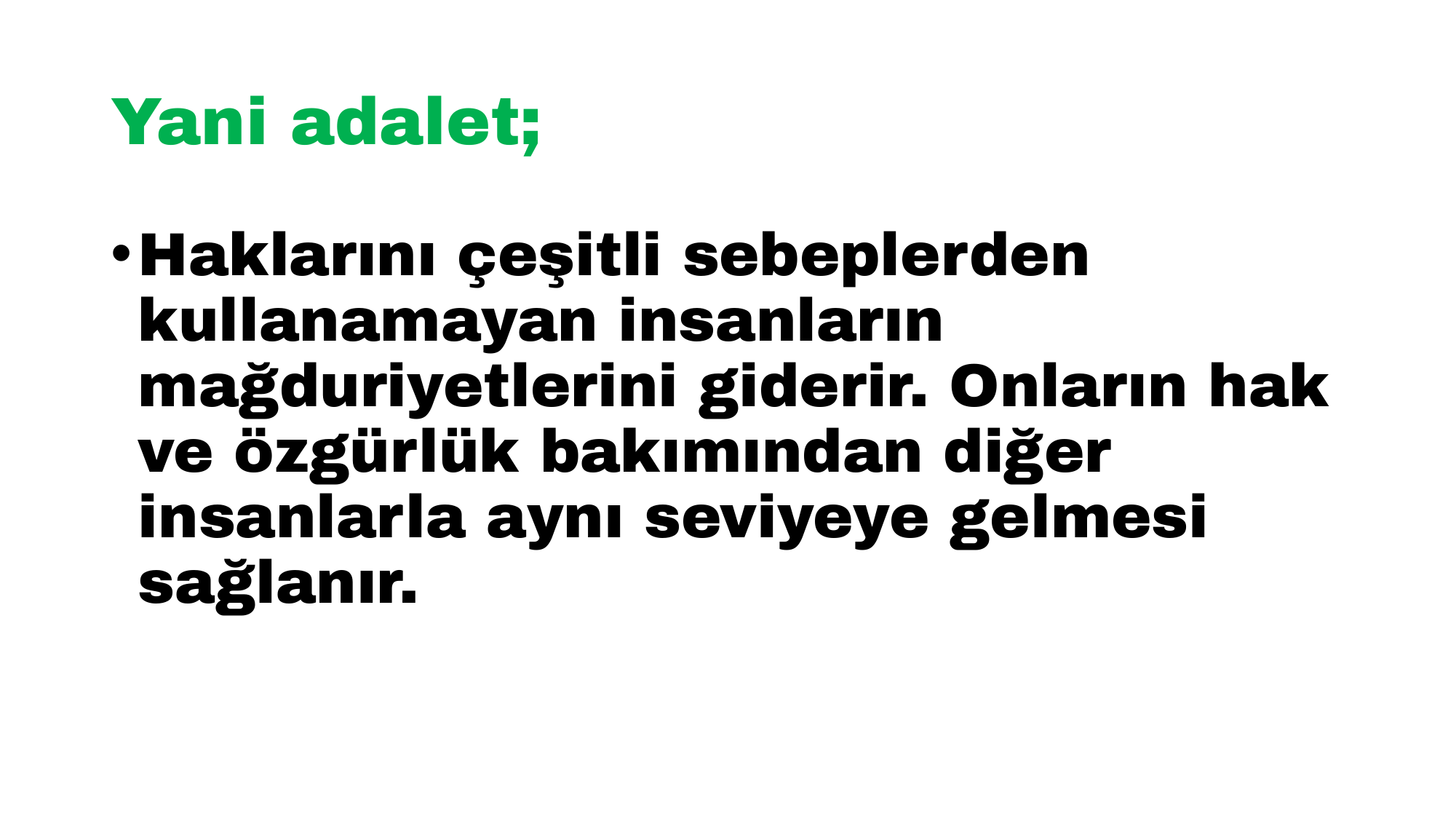

# Yani adalet;
Haklarını çeşitli sebeplerden kullanamayan insanların mağduriyetlerini giderir. Onların hak ve özgürlük bakımından diğer insanlarla aynı seviyeye gelmesi sağlanır.